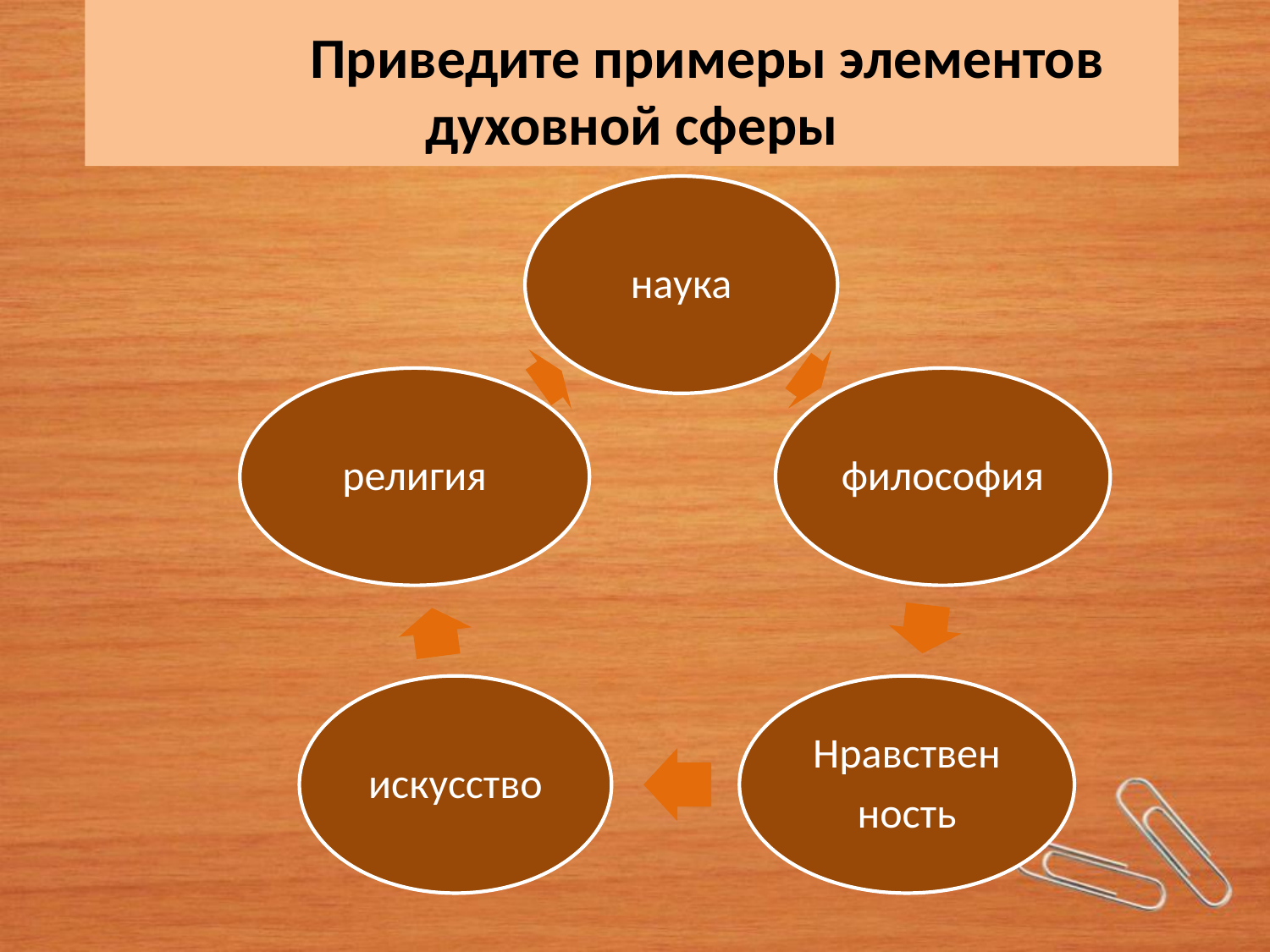

Приведите примеры элементов духовной сферы
наука

философия

Нравствен
ность

искусство

религия